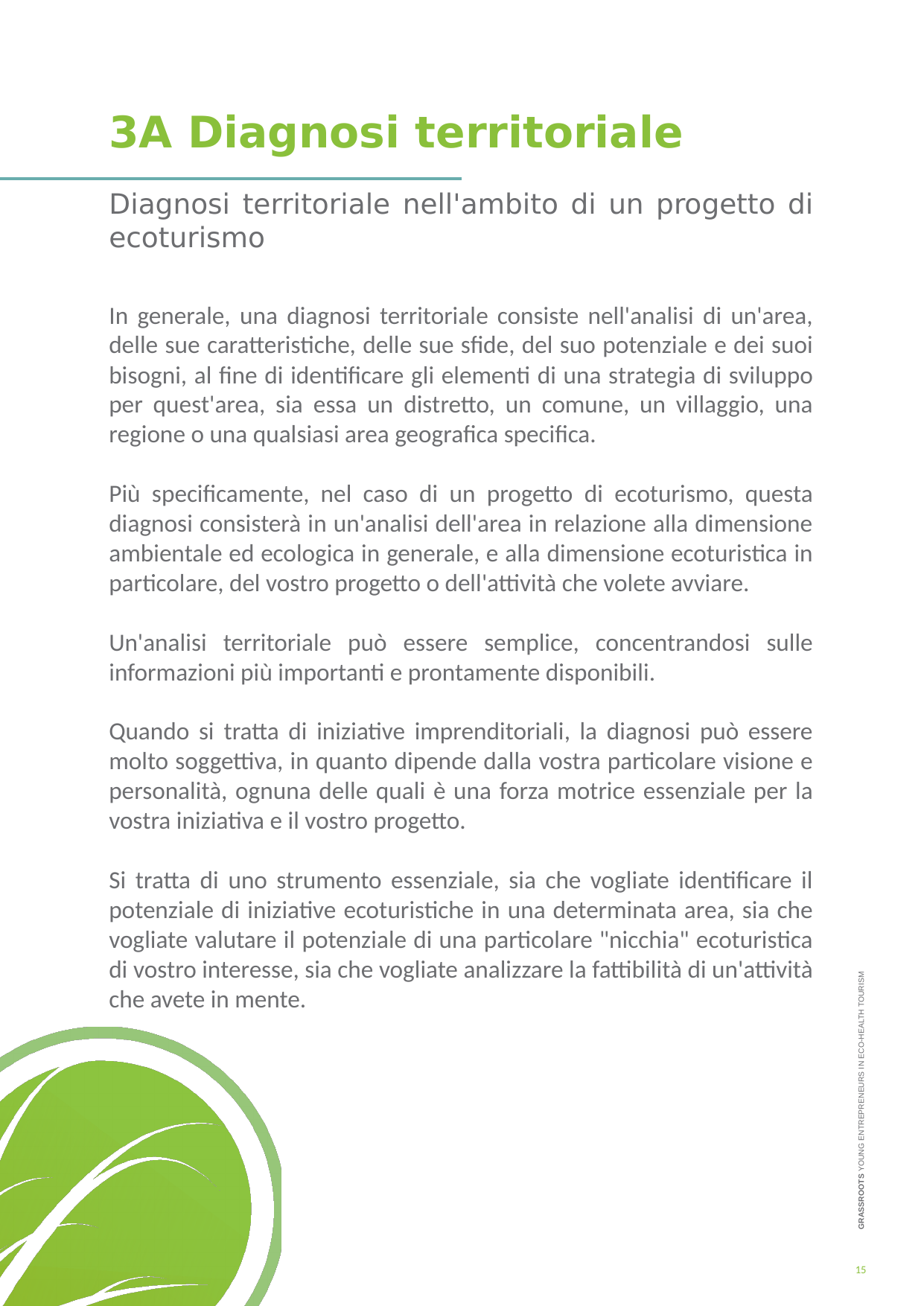

3A Diagnosi territoriale
Diagnosi territoriale nell'ambito di un progetto di ecoturismo
In generale, una diagnosi territoriale consiste nell'analisi di un'area, delle sue caratteristiche, delle sue sfide, del suo potenziale e dei suoi bisogni, al fine di identificare gli elementi di una strategia di sviluppo per quest'area, sia essa un distretto, un comune, un villaggio, una regione o una qualsiasi area geografica specifica.

Più specificamente, nel caso di un progetto di ecoturismo, questa diagnosi consisterà in un'analisi dell'area in relazione alla dimensione ambientale ed ecologica in generale, e alla dimensione ecoturistica in particolare, del vostro progetto o dell'attività che volete avviare.

Un'analisi territoriale può essere semplice, concentrandosi sulle informazioni più importanti e prontamente disponibili.

Quando si tratta di iniziative imprenditoriali, la diagnosi può essere molto soggettiva, in quanto dipende dalla vostra particolare visione e personalità, ognuna delle quali è una forza motrice essenziale per la vostra iniziativa e il vostro progetto.

Si tratta di uno strumento essenziale, sia che vogliate identificare il potenziale di iniziative ecoturistiche in una determinata area, sia che vogliate valutare il potenziale di una particolare "nicchia" ecoturistica di vostro interesse, sia che vogliate analizzare la fattibilità di un'attività che avete in mente.

15